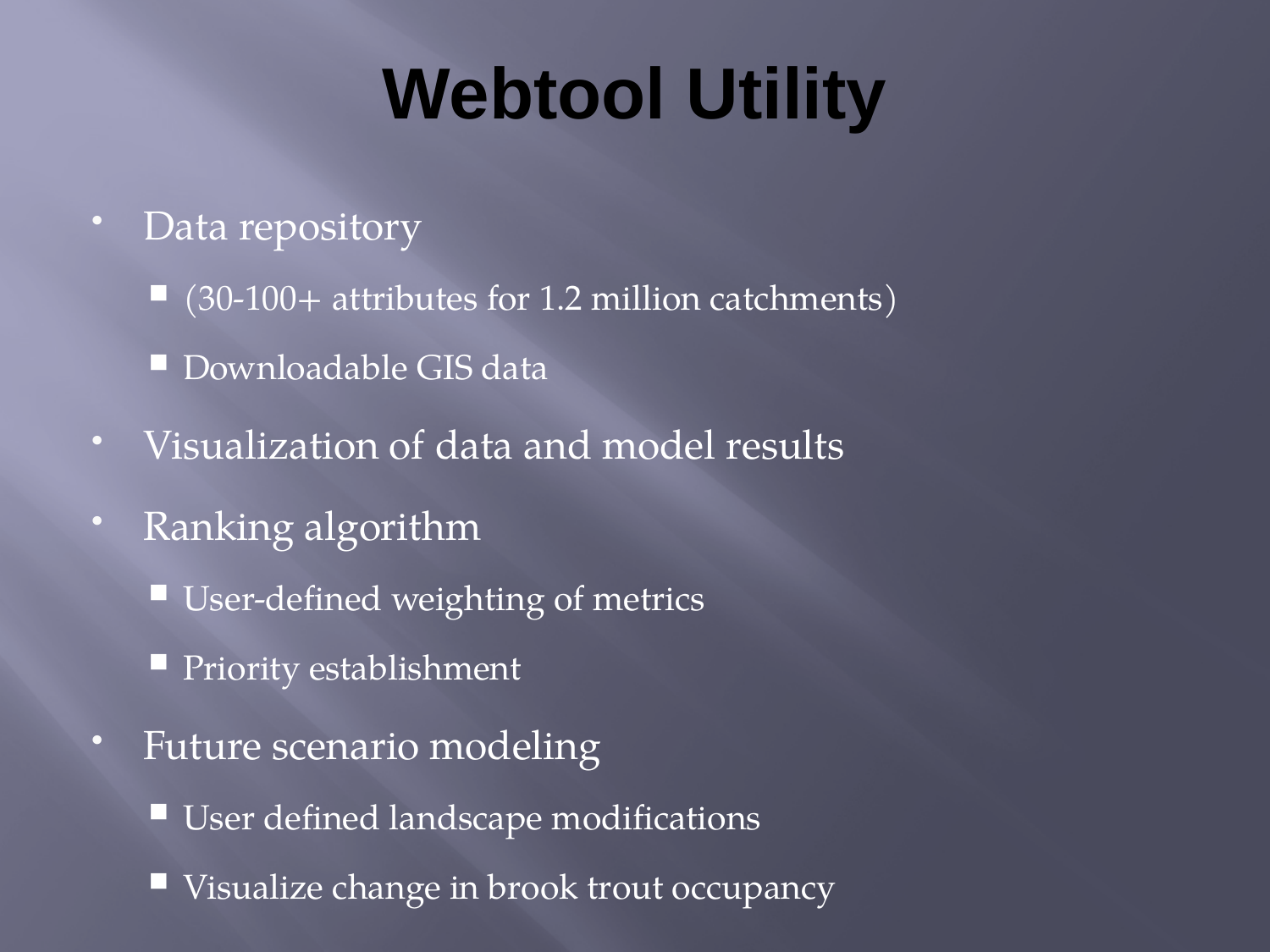

# Webtool Utility
Data repository
(30-100+ attributes for 1.2 million catchments)
Downloadable GIS data
Visualization of data and model results
Ranking algorithm
User-defined weighting of metrics
Priority establishment
Future scenario modeling
User defined landscape modifications
Visualize change in brook trout occupancy